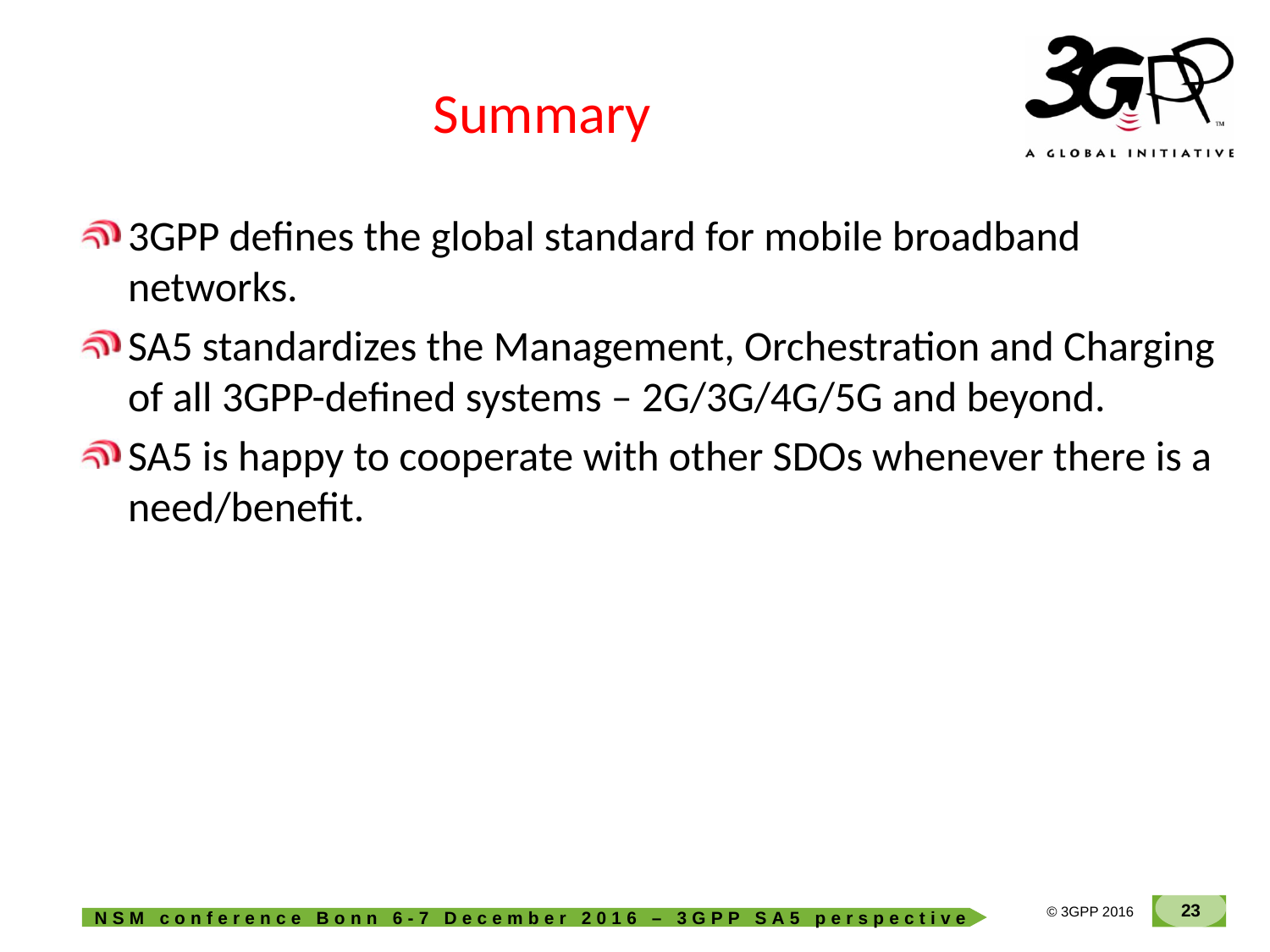

# Summary
3GPP defines the global standard for mobile broadband networks.
SA5 standardizes the Management, Orchestration and Charging of all 3GPP-defined systems – 2G/3G/4G/5G and beyond.
SA5 is happy to cooperate with other SDOs whenever there is a need/benefit.